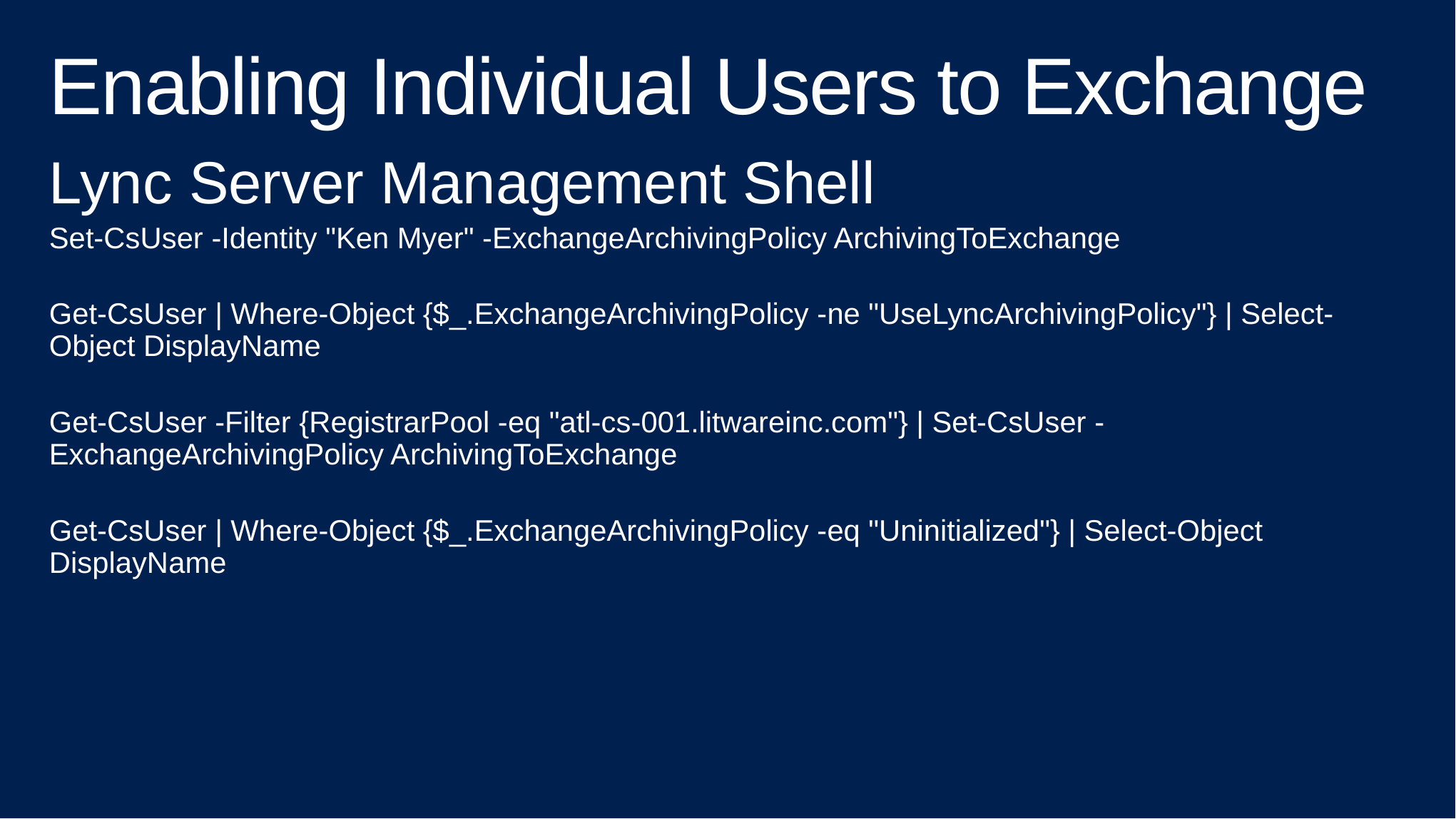

# Enabling Individual Users to Exchange
Lync Server Management Shell
Set-CsUser -Identity "Ken Myer" -ExchangeArchivingPolicy ArchivingToExchange

Get-CsUser | Where-Object {$_.ExchangeArchivingPolicy -ne "UseLyncArchivingPolicy"} | Select-Object DisplayName

Get-CsUser -Filter {RegistrarPool -eq "atl-cs-001.litwareinc.com"} | Set-CsUser -ExchangeArchivingPolicy ArchivingToExchange

Get-CsUser | Where-Object {$_.ExchangeArchivingPolicy -eq "Uninitialized"} | Select-Object DisplayName